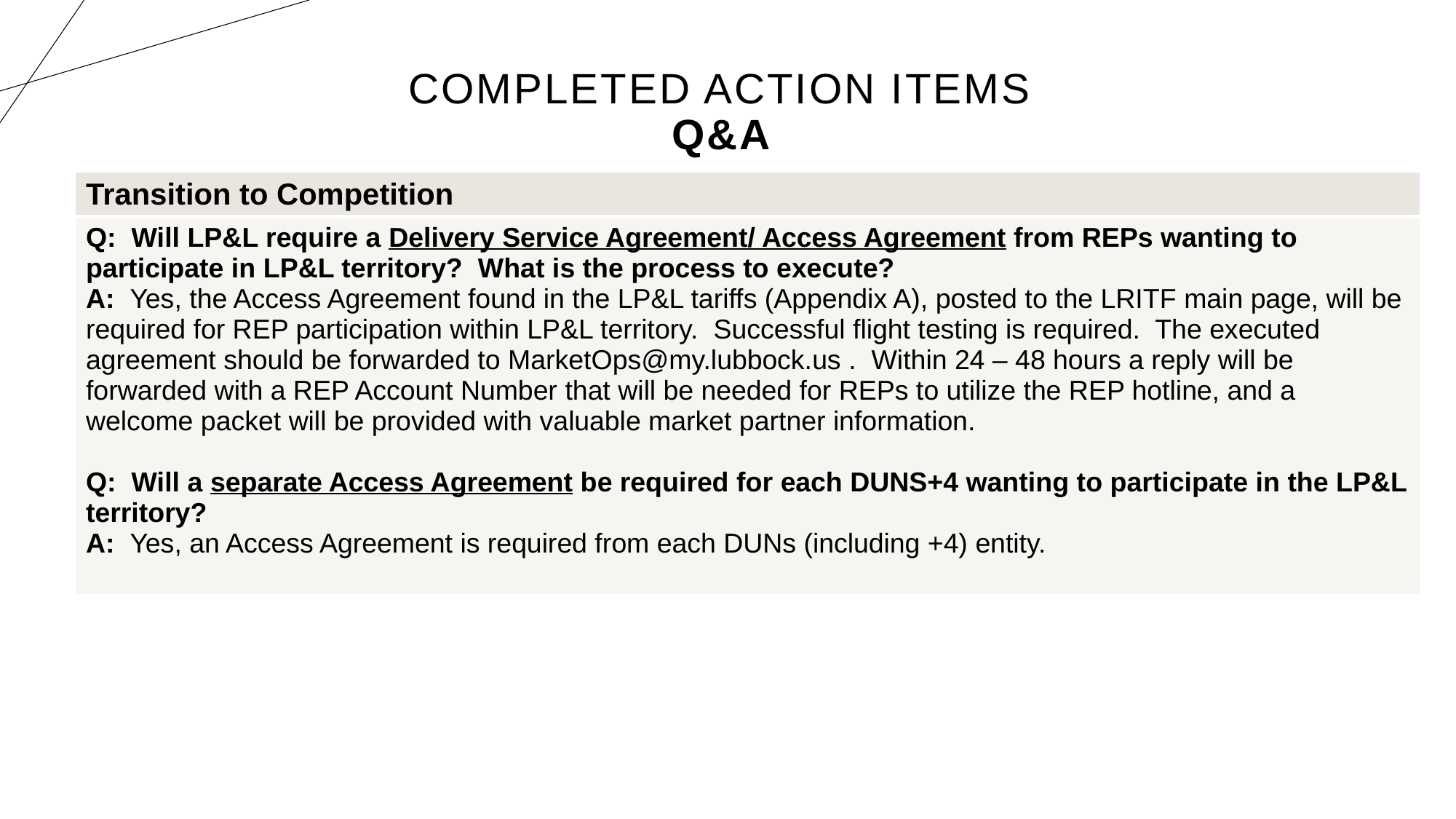

# Completed Action Items Q&A
| Transition to Competition |
| --- |
| Q: Will LP&L require a Delivery Service Agreement/ Access Agreement from REPs wanting to participate in LP&L territory? What is the process to execute? A: Yes, the Access Agreement found in the LP&L tariffs (Appendix A), posted to the LRITF main page, will be required for REP participation within LP&L territory. Successful flight testing is required. The executed agreement should be forwarded to MarketOps@my.lubbock.us . Within 24 – 48 hours a reply will be forwarded with a REP Account Number that will be needed for REPs to utilize the REP hotline, and a welcome packet will be provided with valuable market partner information.   Q: Will a separate Access Agreement be required for each DUNS+4 wanting to participate in the LP&L territory? A: Yes, an Access Agreement is required from each DUNs (including +4) entity. |